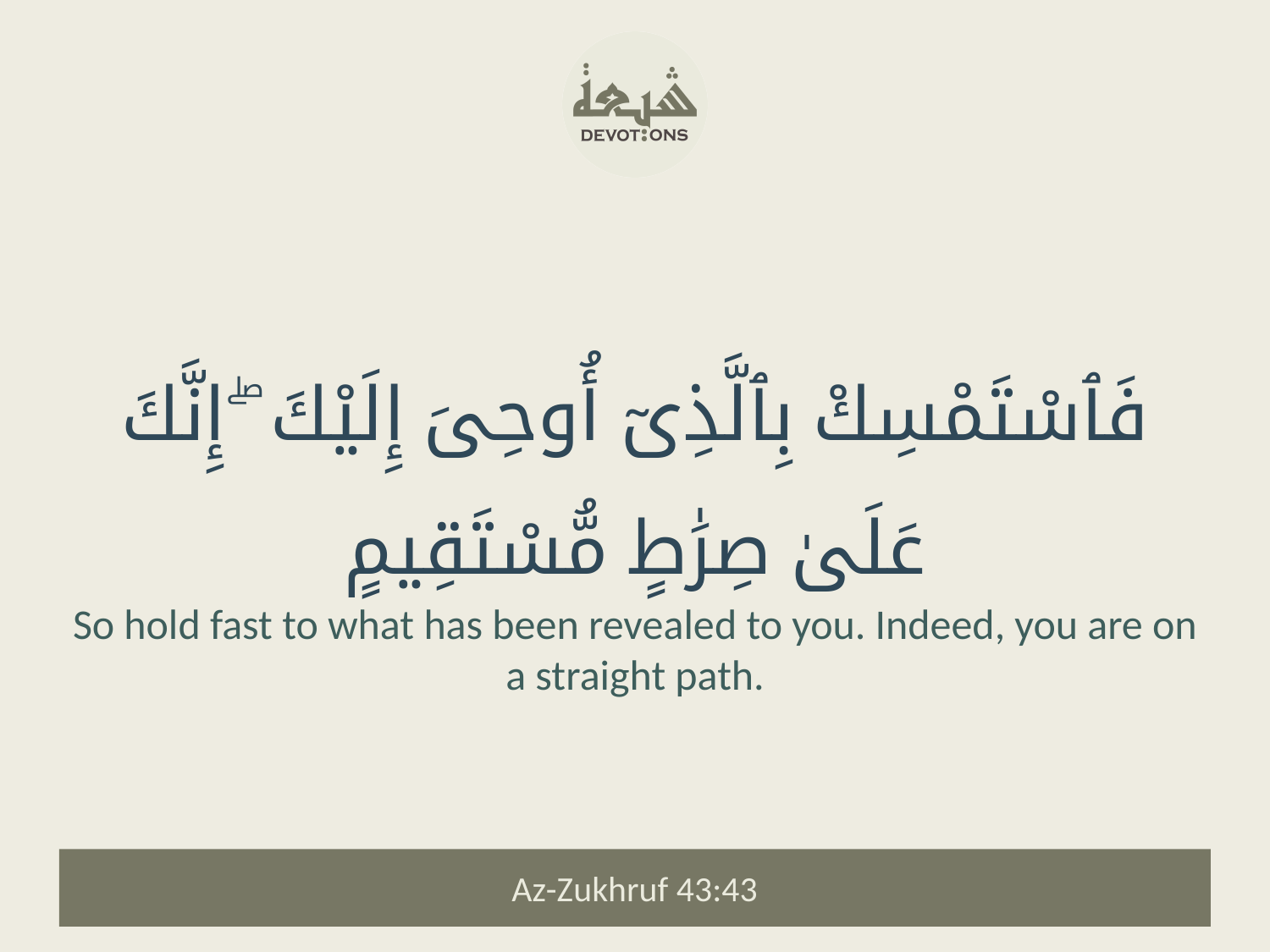

فَٱسْتَمْسِكْ بِٱلَّذِىٓ أُوحِىَ إِلَيْكَ ۖ إِنَّكَ عَلَىٰ صِرَٰطٍ مُّسْتَقِيمٍ
So hold fast to what has been revealed to you. Indeed, you are on a straight path.
Az-Zukhruf 43:43